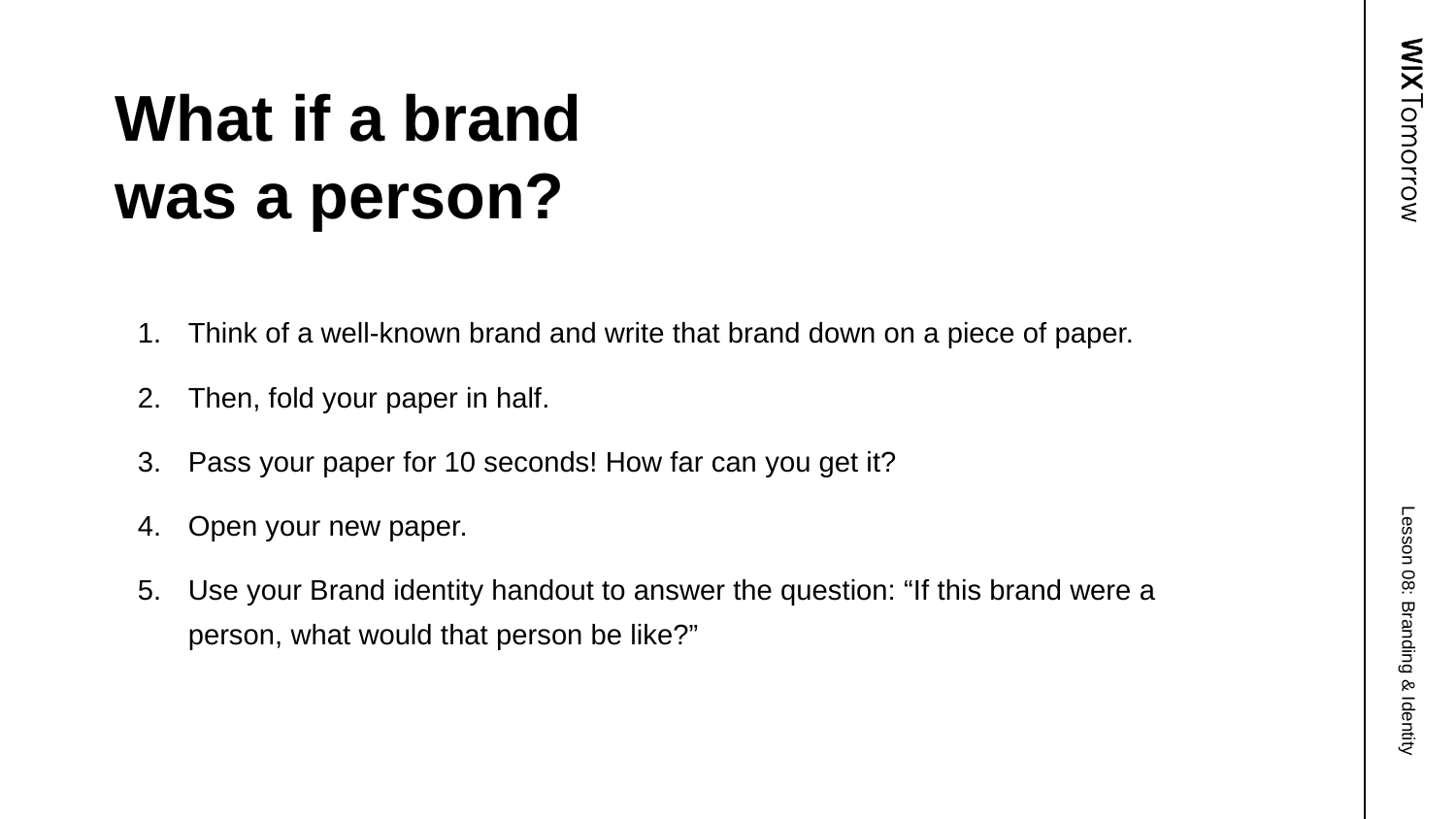

# What if a brand was a person?

Think of a well-known brand and write that brand down on a piece of paper.
Then, fold your paper in half.
Pass your paper for 10 seconds! How far can you get it?
Open your new paper.
Use your Brand identity handout to answer the question: “If this brand were a person, what would that person be like?”